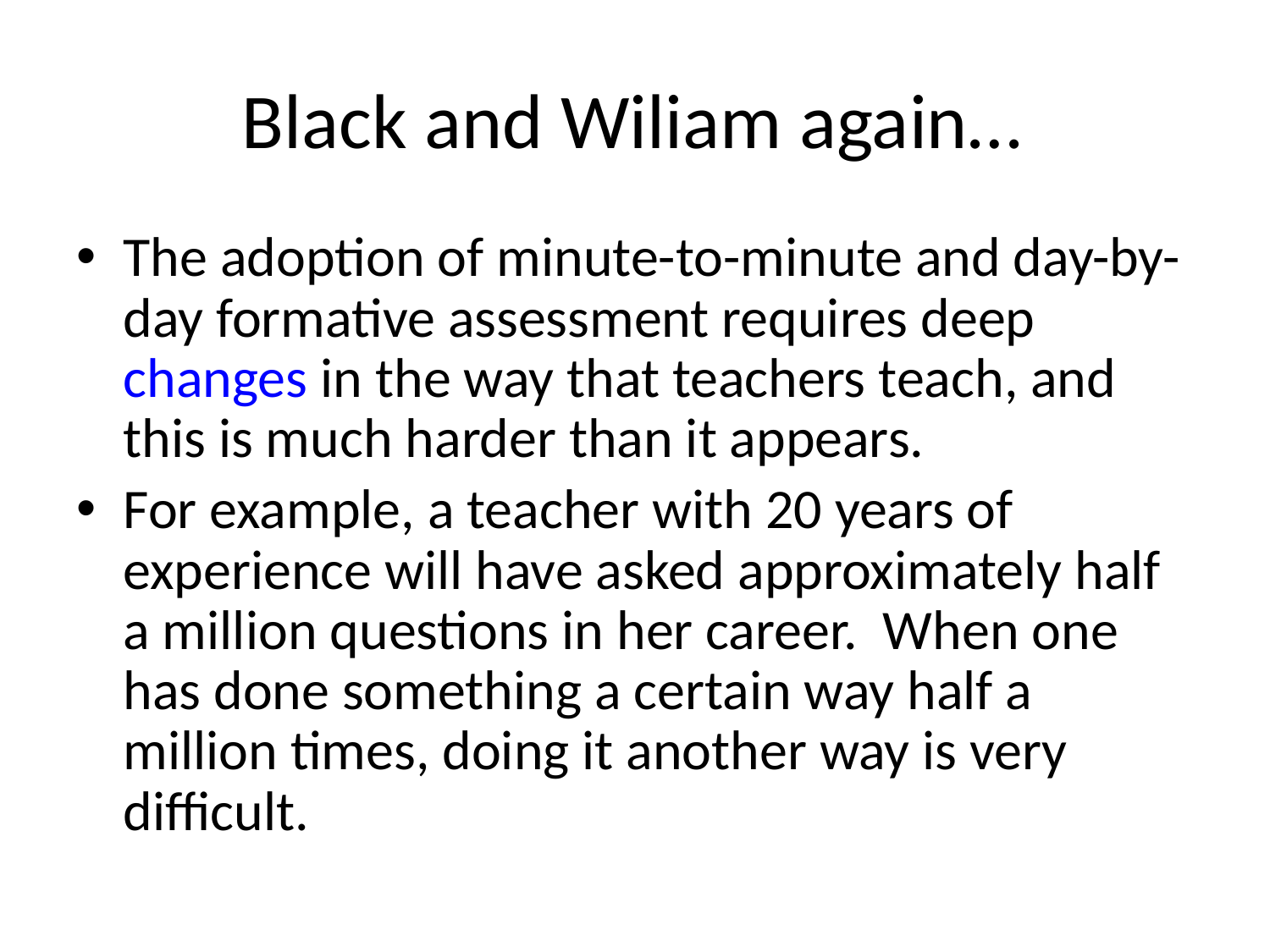

# Black and Wiliam again…
The adoption of minute-to-minute and day-by-day formative assessment requires deep changes in the way that teachers teach, and this is much harder than it appears.
For example, a teacher with 20 years of experience will have asked approximately half a million questions in her career.  When one has done something a certain way half a million times, doing it another way is very difficult.